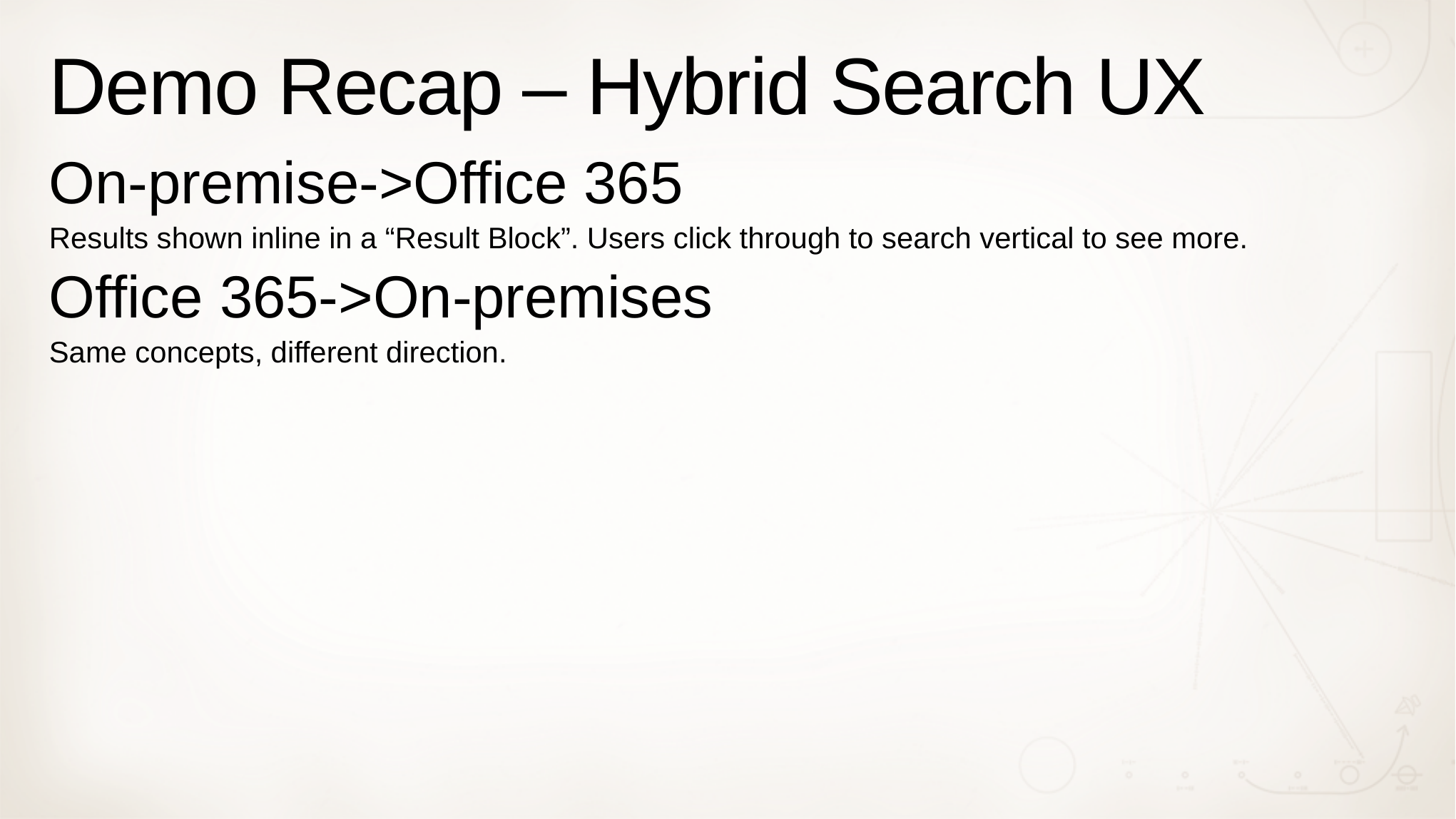

# Demo Recap – Hybrid Search UX
On-premise->Office 365
Results shown inline in a “Result Block”. Users click through to search vertical to see more.
Office 365->On-premises
Same concepts, different direction.